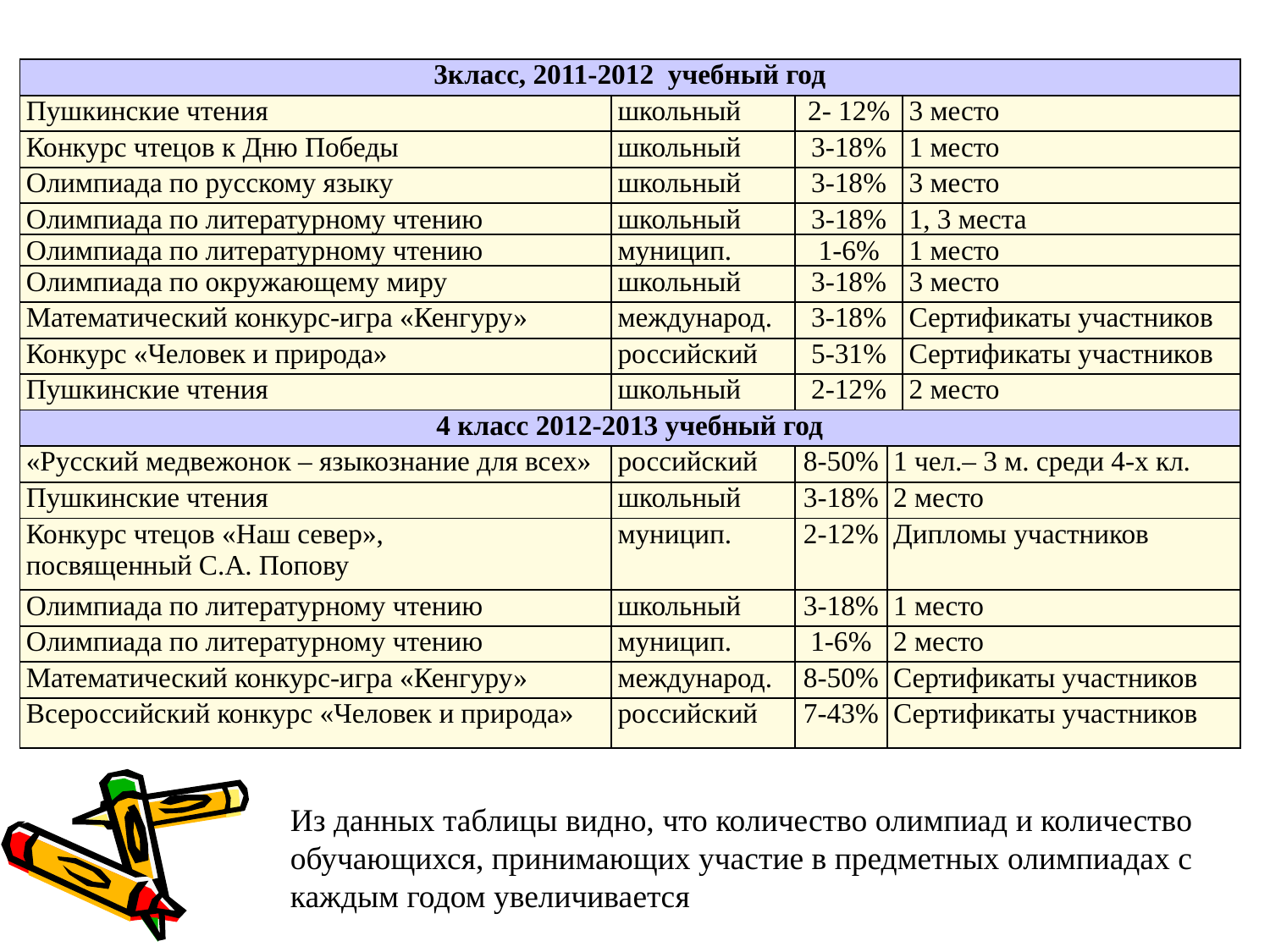

| 3класс, 2011-2012 учебный год |  |  |  |  |
| --- | --- | --- | --- | --- |
| Пушкинские чтения | школьный | 2- 12% |  | 3 место |
| Конкурс чтецов к Дню Победы | школьный | 3-18% |  | 1 место |
| Олимпиада по русскому языку | школьный | 3-18% |  | 3 место |
| Олимпиада по литературному чтению | школьный | 3-18% |  | 1, 3 места |
| Олимпиада по литературному чтению | муницип. | 1-6% |  | 1 место |
| Олимпиада по окружающему миру | школьный | 3-18% |  | 3 место |
| Математический конкурс-игра «Кенгуру» | международ. | 3-18% |  | Сертификаты участников |
| Конкурс «Человек и природа» | российский | 5-31% |  | Сертификаты участников |
| Пушкинские чтения | школьный | 2-12% |  | 2 место |
| 4 класс 2012-2013 учебный год |  |  |  |  |
| «Русский медвежонок – языкознание для всех» | российский | 8-50% | 1 чел.– 3 м. среди 4-х кл. |  |
| Пушкинские чтения | школьный | 3-18% | 2 место |  |
| Конкурс чтецов «Наш север», посвященный С.А. Попову | муницип. | 2-12% | Дипломы участников |  |
| Олимпиада по литературному чтению | школьный | 3-18% | 1 место |  |
| Олимпиада по литературному чтению | муницип. | 1-6% | 2 место |  |
| Математический конкурс-игра «Кенгуру» | международ. | 8-50% | Сертификаты участников |  |
| Всероссийский конкурс «Человек и природа» | российский | 7-43% | Сертификаты участников |  |

Из данных таблицы видно, что количество олимпиад и количество обучающихся, принимающих участие в предметных олимпиадах с каждым годом увеличивается